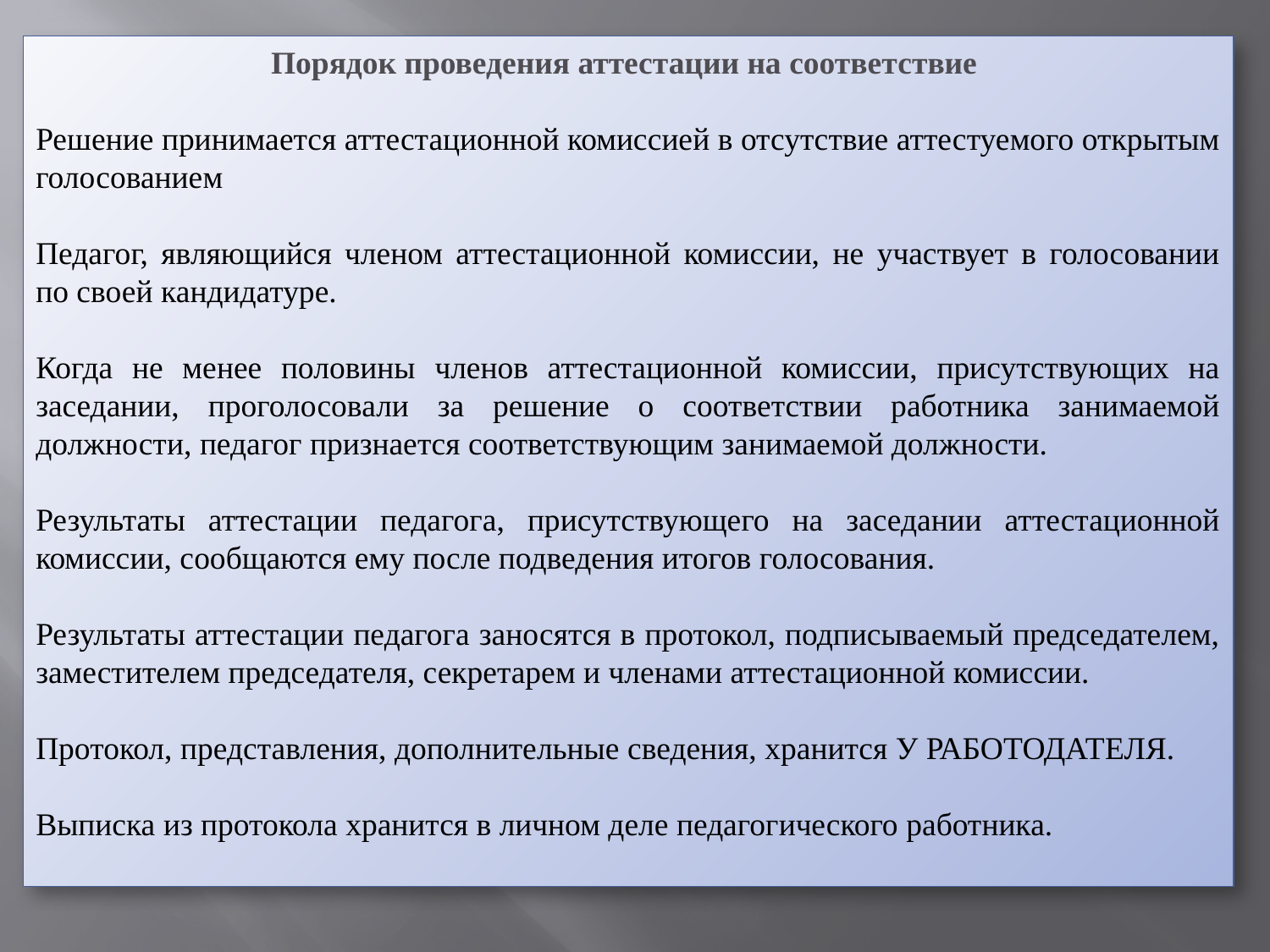

Порядок проведения аттестации на соответствие

Решение принимается аттестационной комиссией в отсутствие аттестуемого открытым голосованием

Педагог, являющийся членом аттестационной комиссии, не участвует в голосовании по своей кандидатуре.

Когда не менее половины членов аттестационной комиссии, присутствующих на заседании, проголосовали за решение о соответствии работника занимаемой должности, педагог признается соответствующим занимаемой должности.

Результаты аттестации педагога, присутствующего на заседании аттестационной комиссии, сообщаются ему после подведения итогов голосования.

Результаты аттестации педагога заносятся в протокол, подписываемый председателем, заместителем председателя, секретарем и членами аттестационной комиссии.

Протокол, представления, дополнительные сведения, хранится У РАБОТОДАТЕЛЯ.

Выписка из протокола хранится в личном деле педагогического работника.